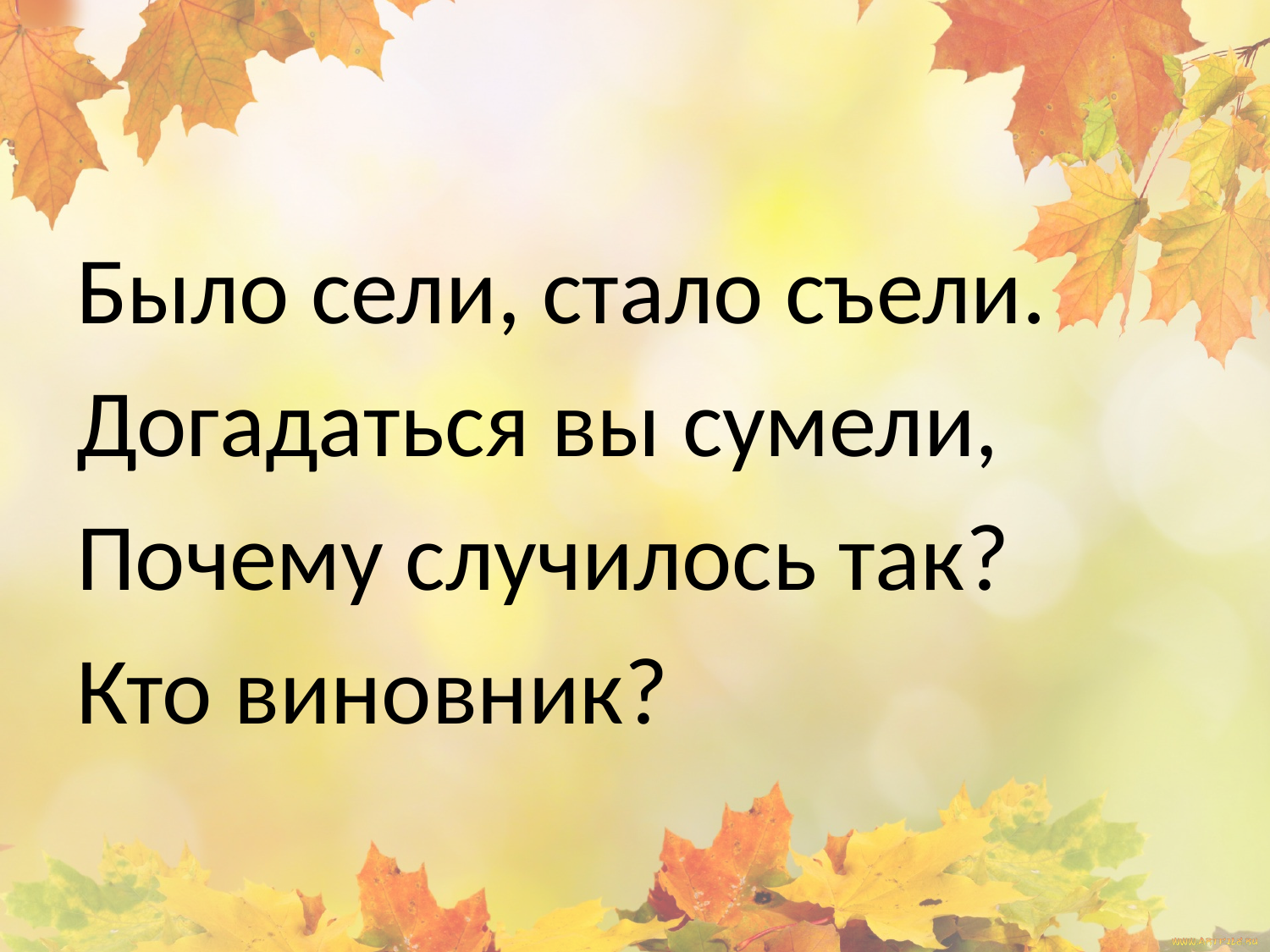

#
Было сели, стало съели.
Догадаться вы сумели,
Почему случилось так?
Кто виновник?